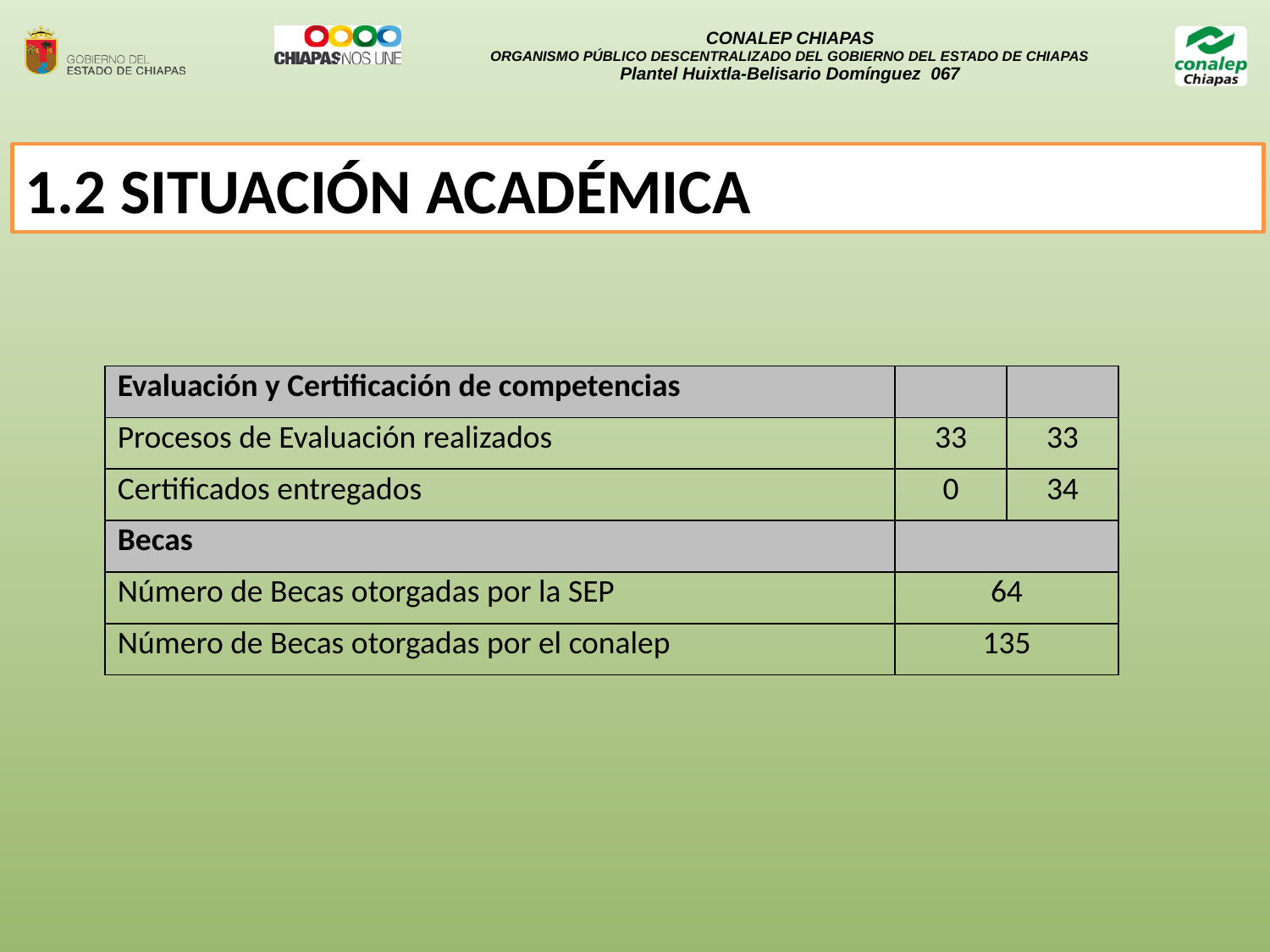

1.2 SITUACIÓN ACADÉMICA
| Evaluación y Certificación de competencias |  |  |
| --- | --- | --- |
| Procesos de Evaluación realizados | 33 | 33 |
| Certificados entregados | 0 | 34 |
| Becas |  |  |
| Número de Becas otorgadas por la SEP | 64 |  |
| Número de Becas otorgadas por el conalep | 135 |  |